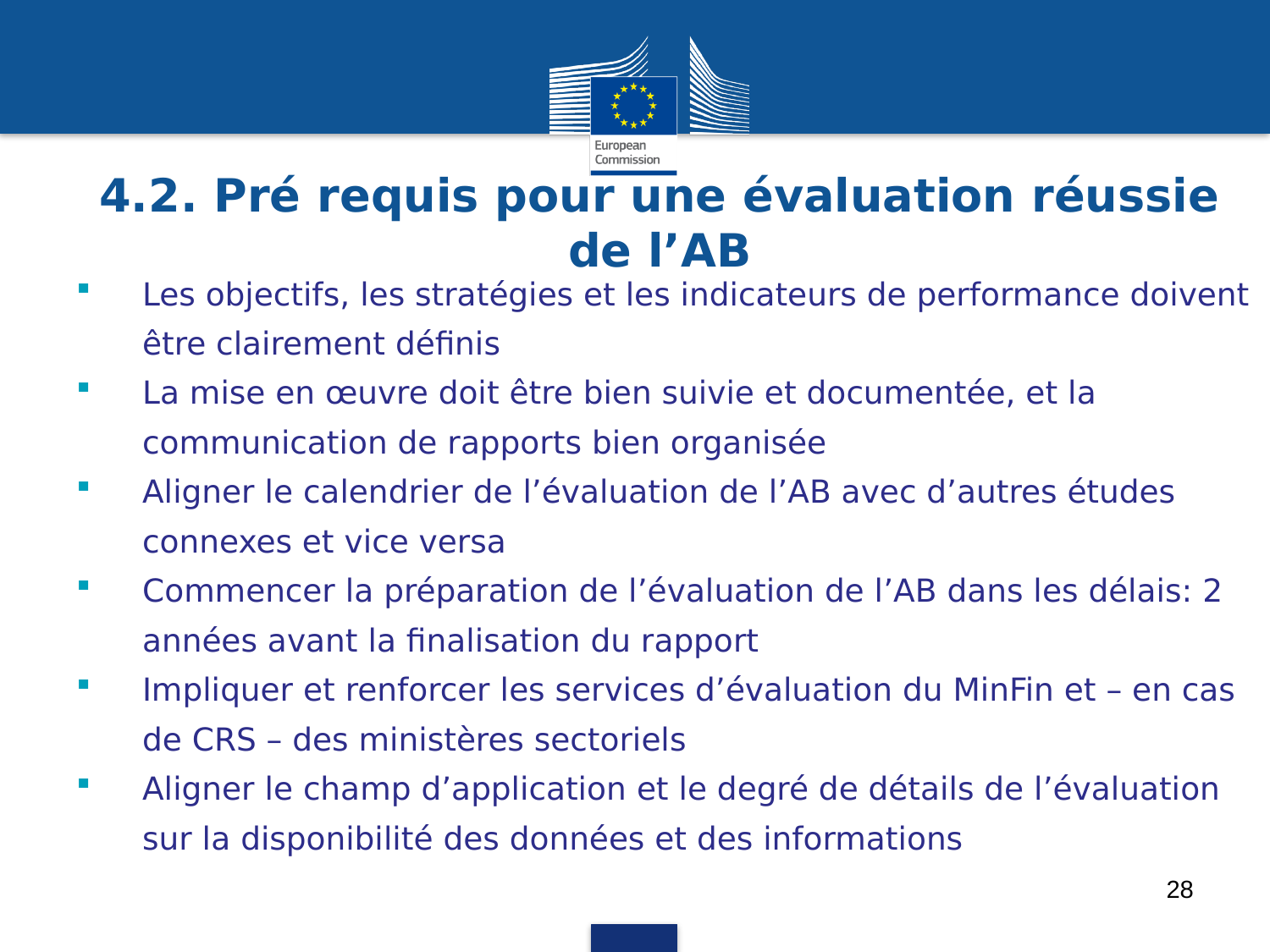

# 4.2. Pré requis pour une évaluation réussie de l’AB
Les objectifs, les stratégies et les indicateurs de performance doivent être clairement définis
La mise en œuvre doit être bien suivie et documentée, et la communication de rapports bien organisée
Aligner le calendrier de l’évaluation de l’AB avec d’autres études connexes et vice versa
Commencer la préparation de l’évaluation de l’AB dans les délais: 2 années avant la finalisation du rapport
Impliquer et renforcer les services d’évaluation du MinFin et – en cas de CRS – des ministères sectoriels
Aligner le champ d’application et le degré de détails de l’évaluation sur la disponibilité des données et des informations

28